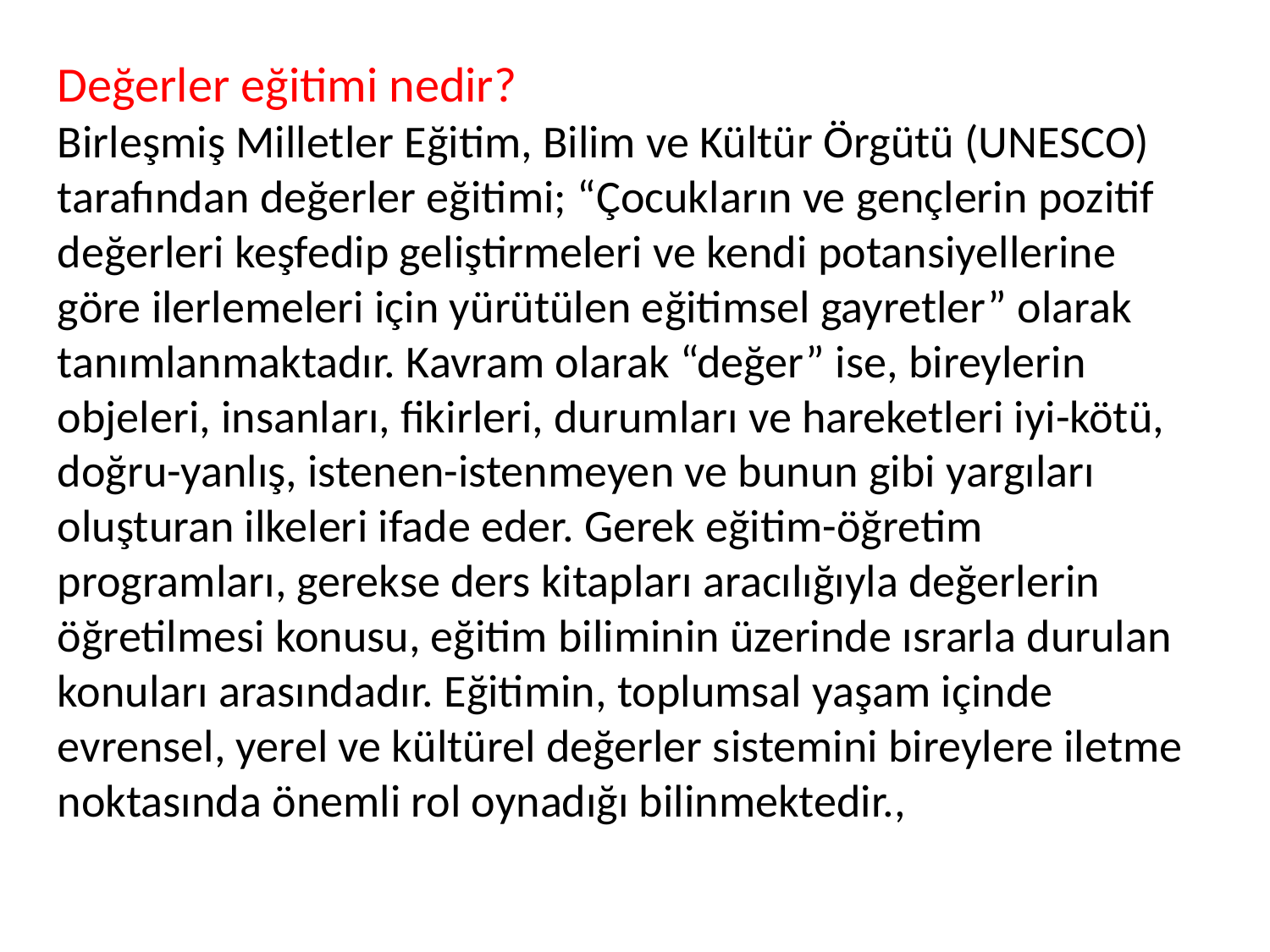

Değerler eğitimi nedir?
Birleşmiş Milletler Eğitim, Bilim ve Kültür Örgütü (UNESCO) tarafından değerler eğitimi; “Çocukların ve gençlerin pozitif değerleri keşfedip geliştirmeleri ve kendi potansiyellerine göre ilerlemeleri için yürütülen eğitimsel gayretler” olarak tanımlanmaktadır. Kavram olarak “değer” ise, bireylerin objeleri, insanları, fikirleri, durumları ve hareketleri iyi-kötü, doğru-yanlış, istenen-istenmeyen ve bunun gibi yargıları oluşturan ilkeleri ifade eder. Gerek eğitim-öğretim programları, gerekse ders kitapları aracılığıyla değerlerin öğretilmesi konusu, eğitim biliminin üzerinde ısrarla durulan konuları arasındadır. Eğitimin, toplumsal yaşam içinde evrensel, yerel ve kültürel değerler sistemini bireylere iletme noktasında önemli rol oynadığı bilinmektedir.,